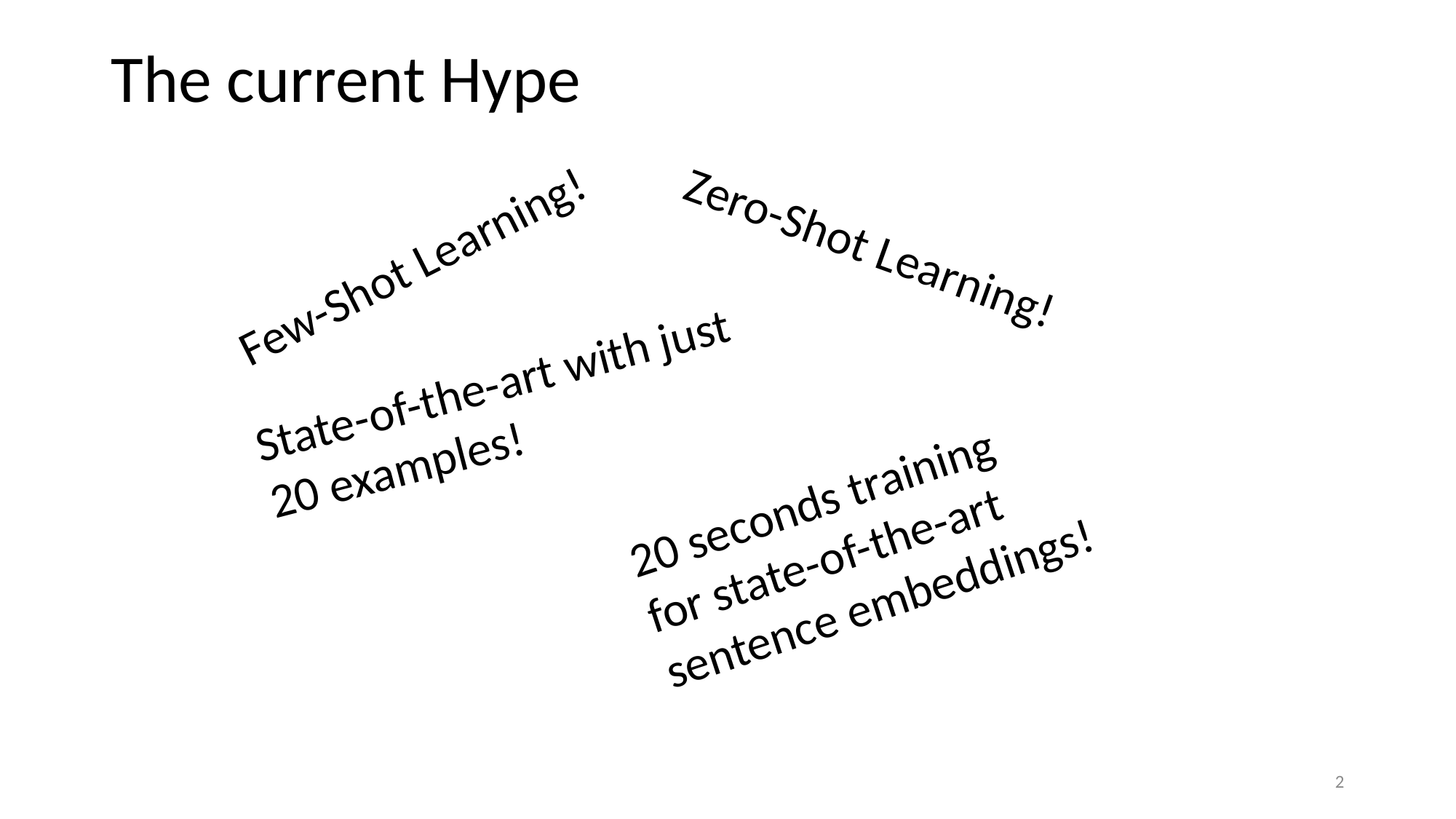

# The current Hype
Few-Shot Learning!
Zero-Shot Learning!
State-of-the-art with just 20 examples!
20 seconds training
for state-of-the-art
sentence embeddings!
2